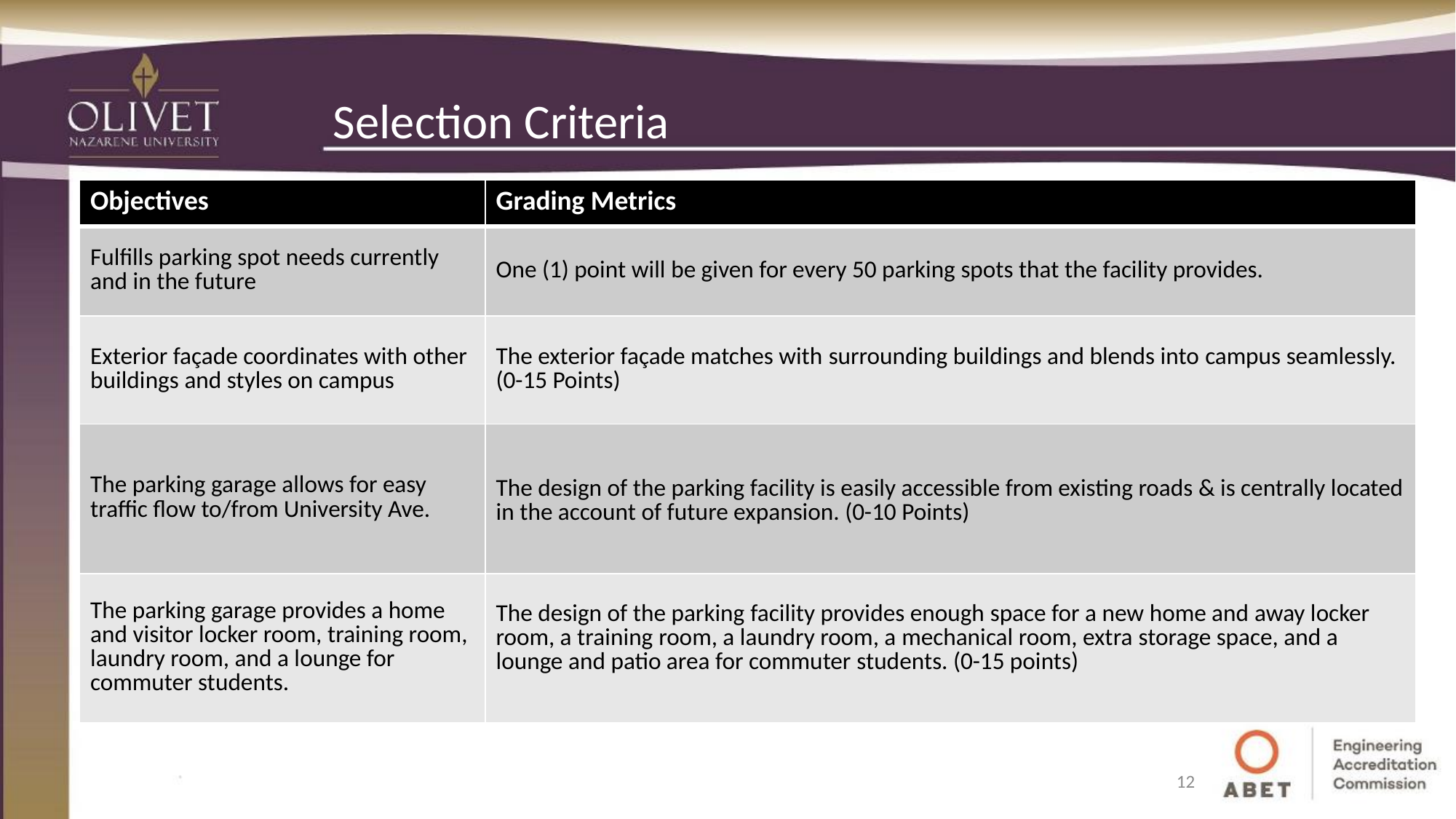

# Selection Criteria
| Objectives | Grading Metrics |
| --- | --- |
| Fulfills parking spot needs currently and in the future | One (1) point will be given for every 50 parking spots that the facility provides. |
| Exterior façade coordinates with other buildings and styles on campus | The exterior façade matches with surrounding buildings and blends into campus seamlessly. (0-15 Points) |
| The parking garage allows for easy traffic flow to/from University Ave. | The design of the parking facility is easily accessible from existing roads & is centrally located in the account of future expansion. (0-10 Points) |
| The parking garage provides a home and visitor locker room, training room, laundry room, and a lounge for commuter students. | The design of the parking facility provides enough space for a new home and away locker room, a training room, a laundry room, a mechanical room, extra storage space, and a lounge and patio area for commuter students. (0-15 points) |
12